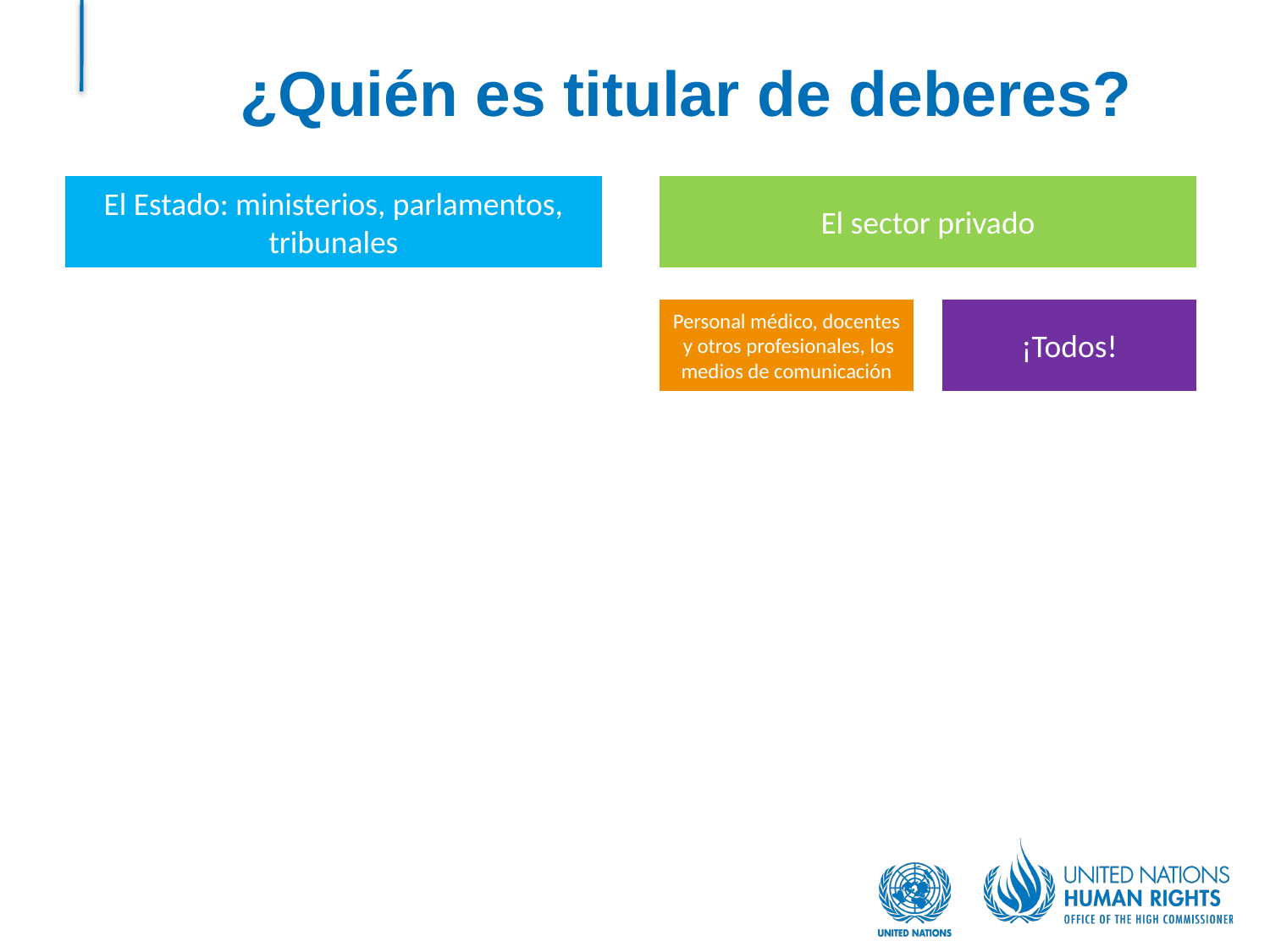

¿Quién es titular de deberes?
El Estado: ministerios, parlamentos, tribunales
El sector privado
Personal médico, docentes  y otros profesionales, los medios de comunicación
¡Todos!